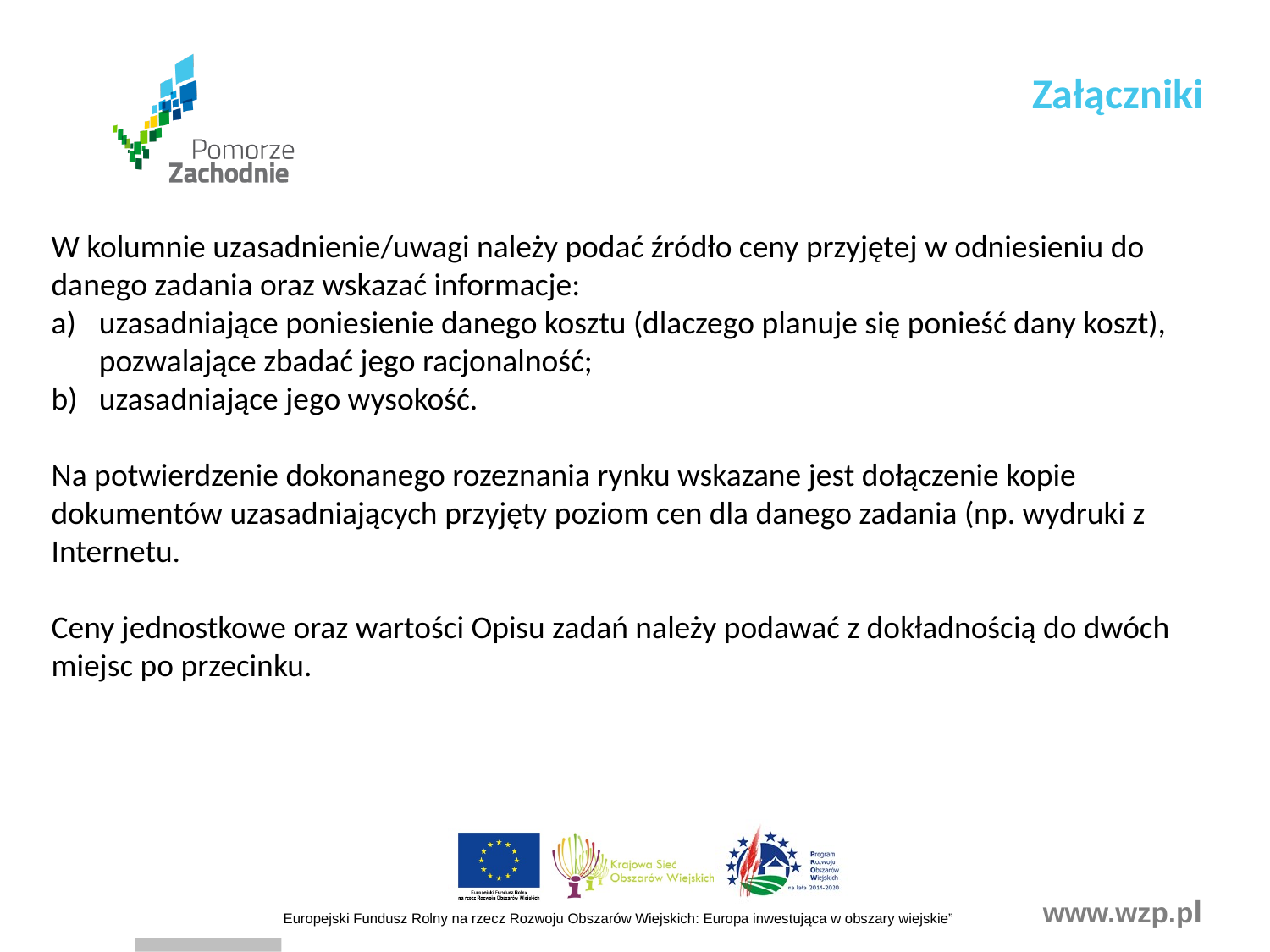

Załączniki
W kolumnie uzasadnienie/uwagi należy podać źródło ceny przyjętej w odniesieniu do danego zadania oraz wskazać informacje:
uzasadniające poniesienie danego kosztu (dlaczego planuje się ponieść dany koszt), pozwalające zbadać jego racjonalność;
uzasadniające jego wysokość.

Na potwierdzenie dokonanego rozeznania rynku wskazane jest dołączenie kopie dokumentów uzasadniających przyjęty poziom cen dla danego zadania (np. wydruki z Internetu.

Ceny jednostkowe oraz wartości Opisu zadań należy podawać z dokładnością do dwóch miejsc po przecinku.